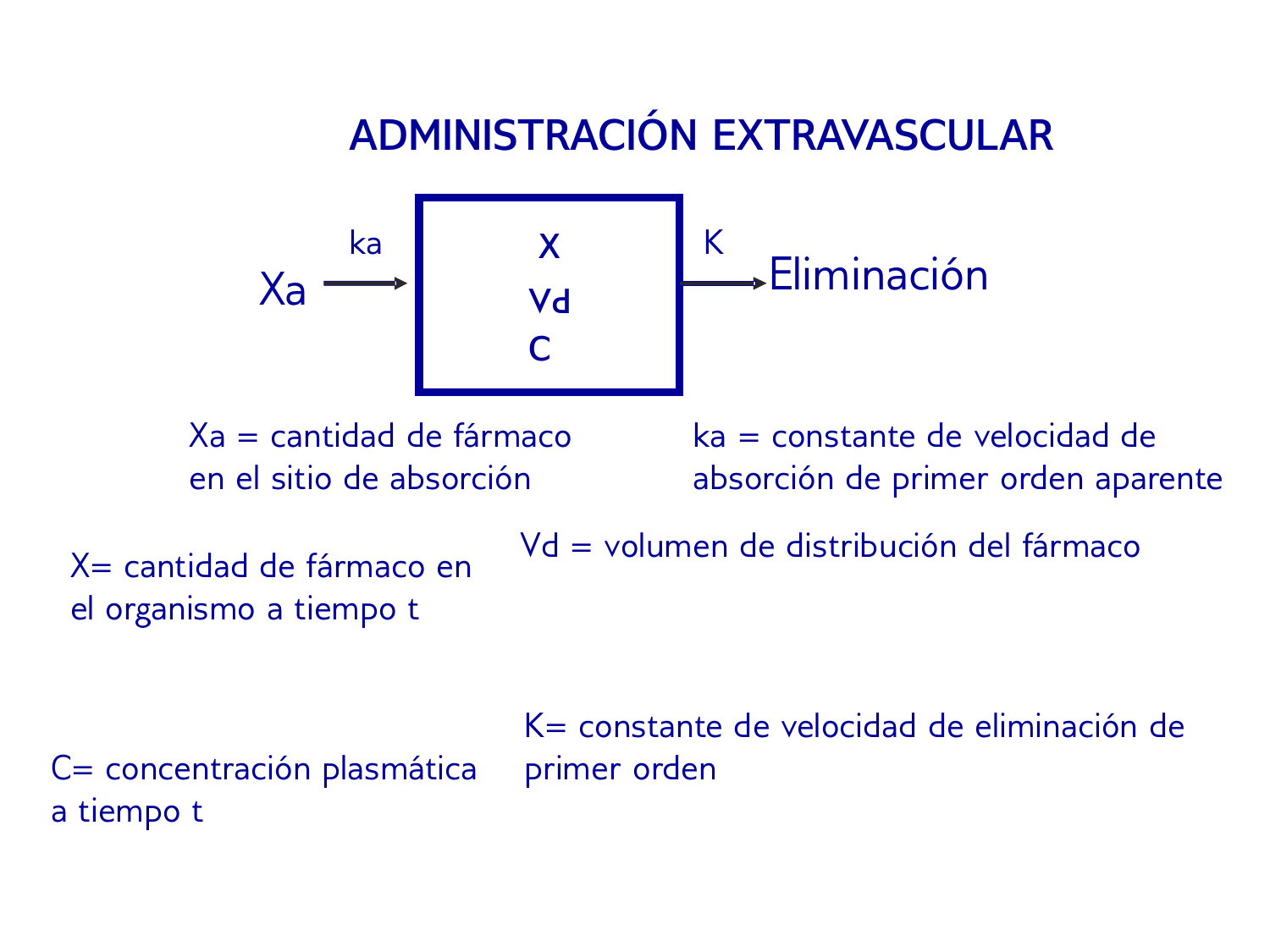

# ADMINISTRACIÓN EXTRAVASCULAR

ka
K
X

Eliminación
X
a

Vd

C

Xa = cantidad de fármaco
en el sitio de absorción
ka = constante de velocidad de
absorción de primer orden aparente
Vd = volumen de distribución del fármaco
X= cantidad de fármaco en
el organismo a tiempo t
K= constante de velocidad de eliminación de
primer orden
C= concentración plasmática
a tiempo t